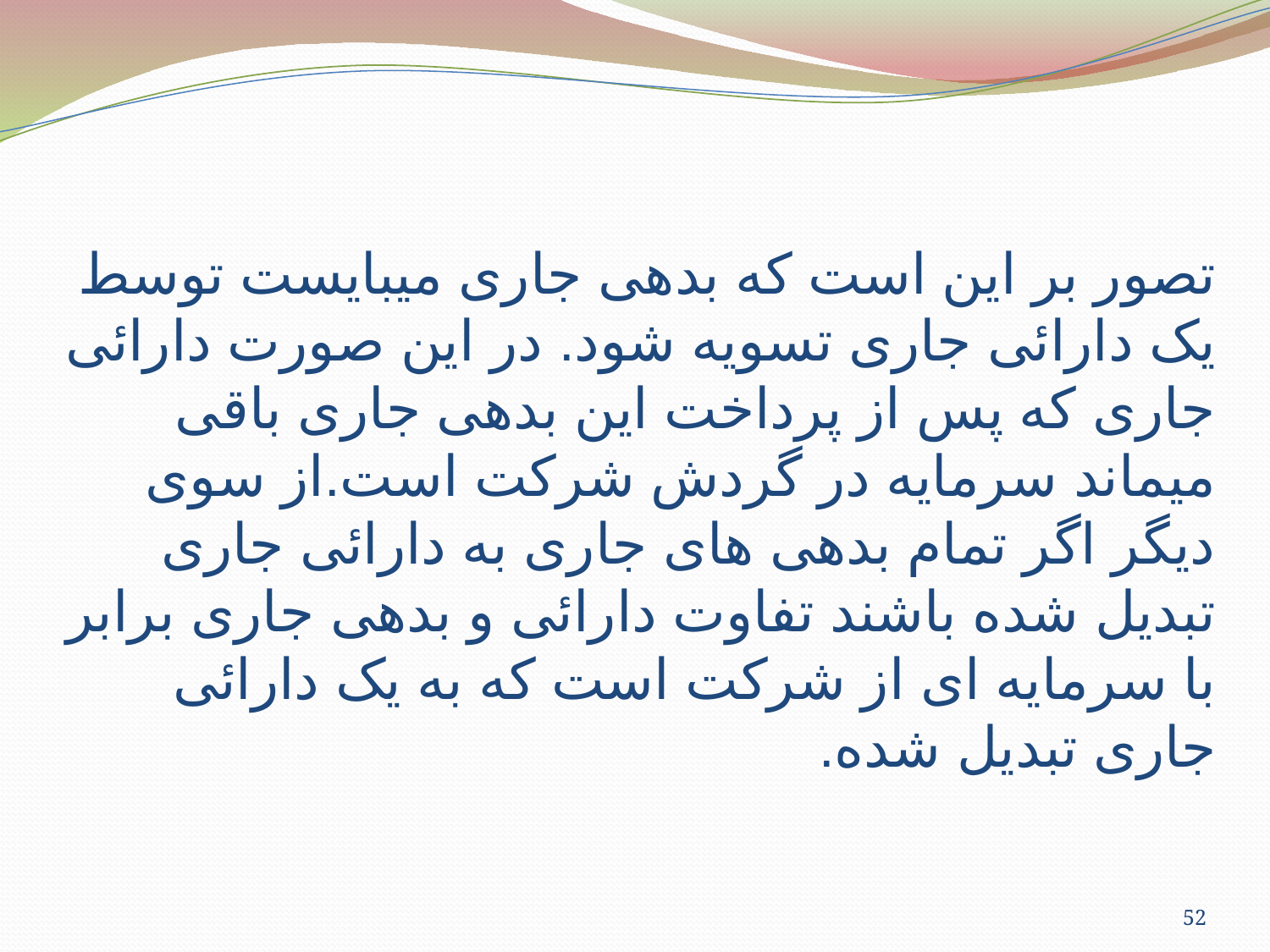

# تصور بر این است که بدهی جاری میبایست توسط یک دارائی جاری تسویه شود. در این صورت دارائی جاری که پس از پرداخت این بدهی جاری باقی میماند سرمایه در گردش شرکت است.از سوی دیگر اگر تمام بدهی های جاری به دارائی جاری تبدیل شده باشند تفاوت دارائی و بدهی جاری برابر با سرمایه ای از شرکت است که به یک دارائی جاری تبدیل شده.
52